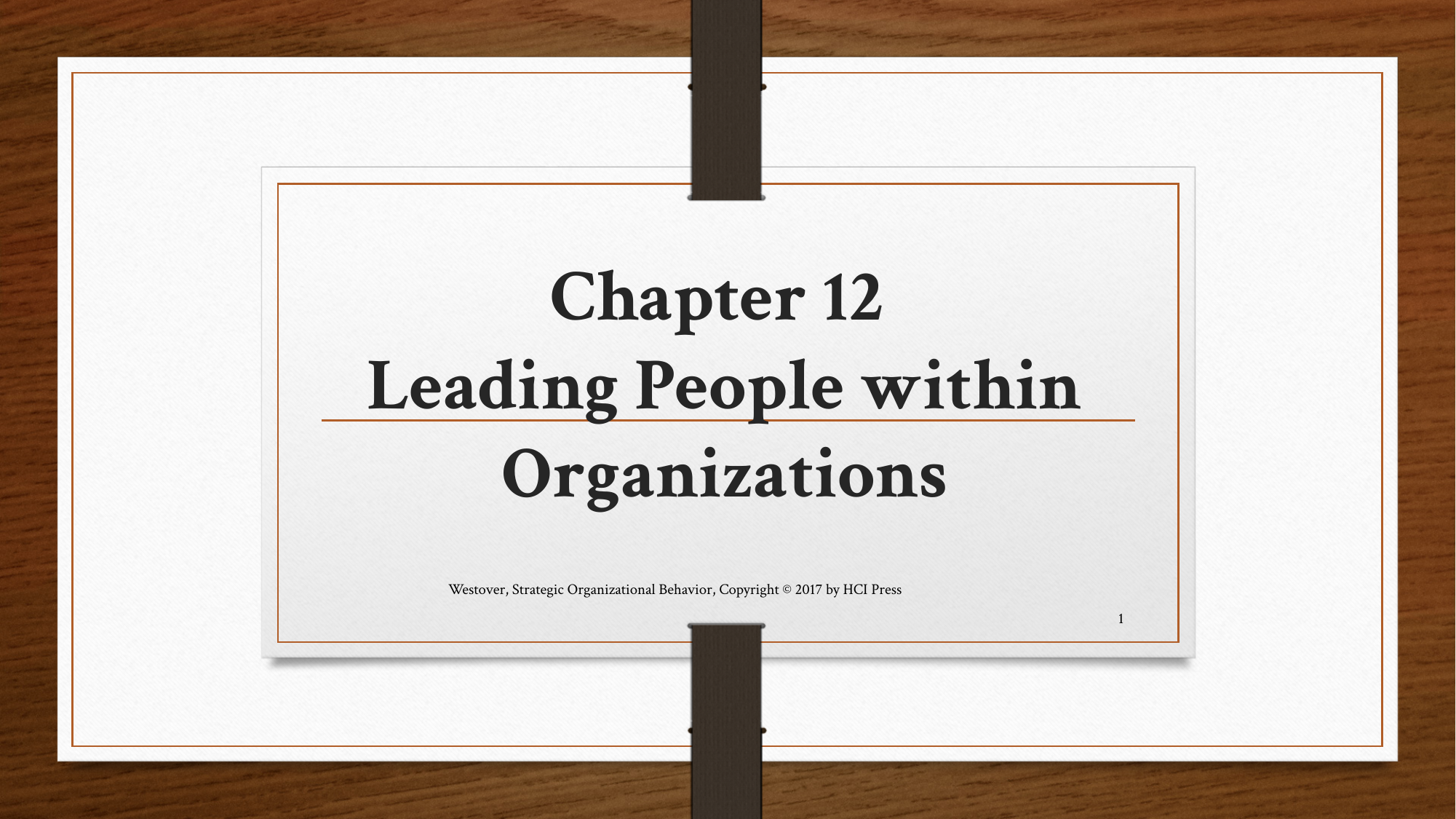

# Chapter 12 Leading People within Organizations
1
Westover, Strategic Organizational Behavior, Copyright © 2017 by HCI Press